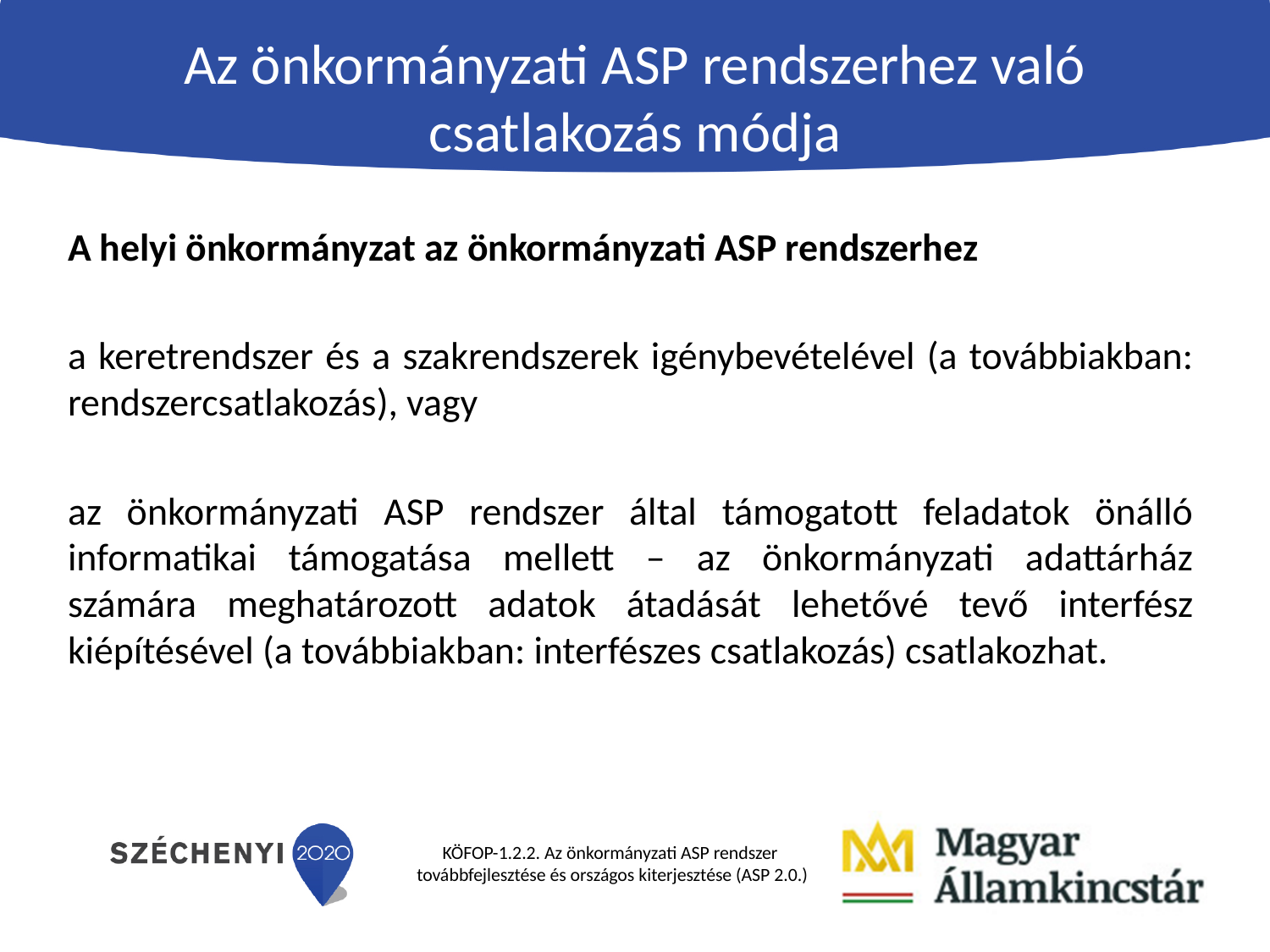

# Az önkormányzati ASP rendszerhez való csatlakozás módja
A helyi önkormányzat az önkormányzati ASP rendszerhez

a keretrendszer és a szakrendszerek igénybevételével (a továbbiakban: rendszercsatlakozás), vagy

az önkormányzati ASP rendszer által támogatott feladatok önálló informatikai támogatása mellett – az önkormányzati adattárház számára meghatározott adatok átadását lehetővé tevő interfész kiépítésével (a továbbiakban: interfészes csatlakozás) csatlakozhat.